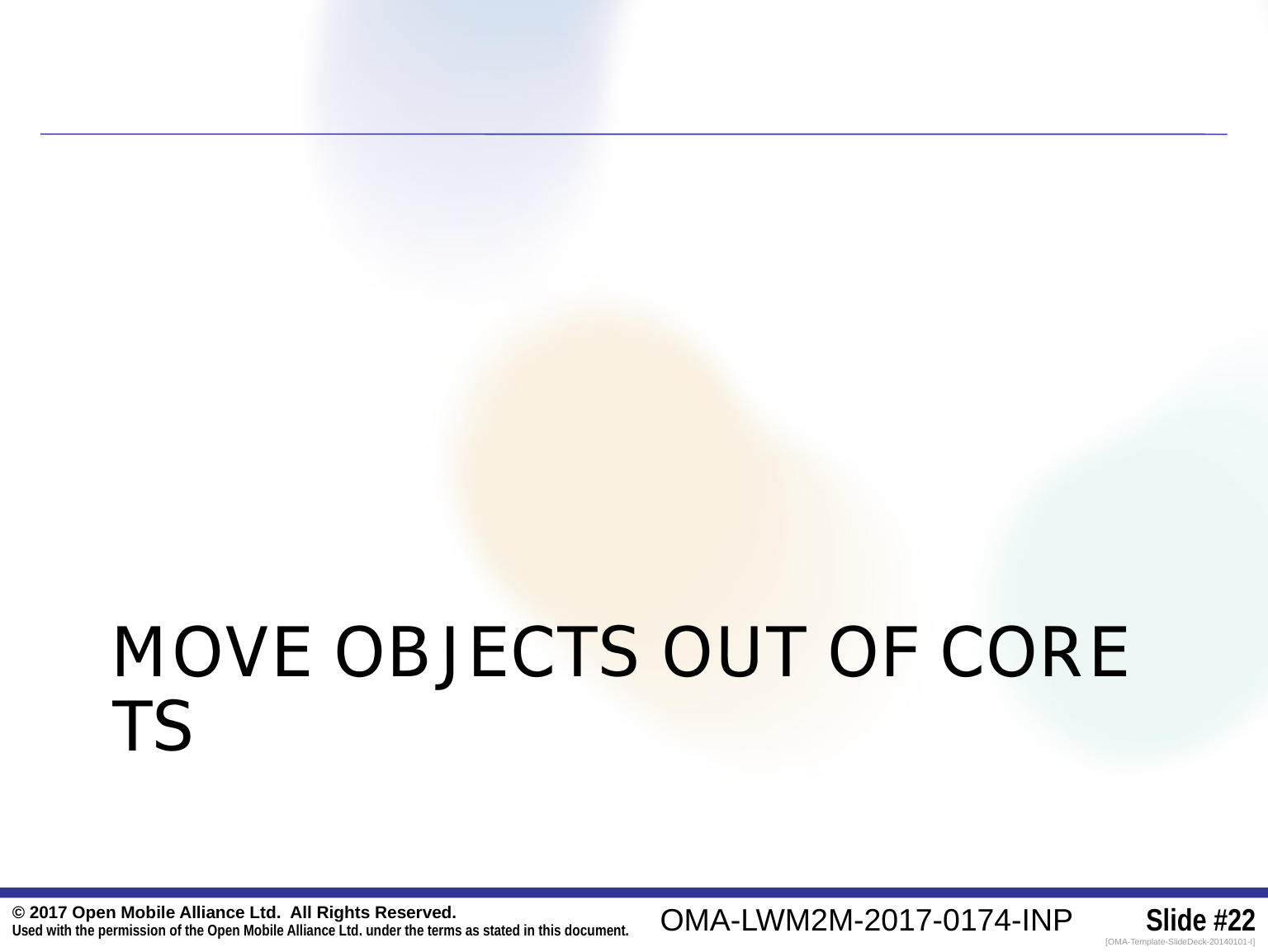

# Move OBJECTS out of Core TS